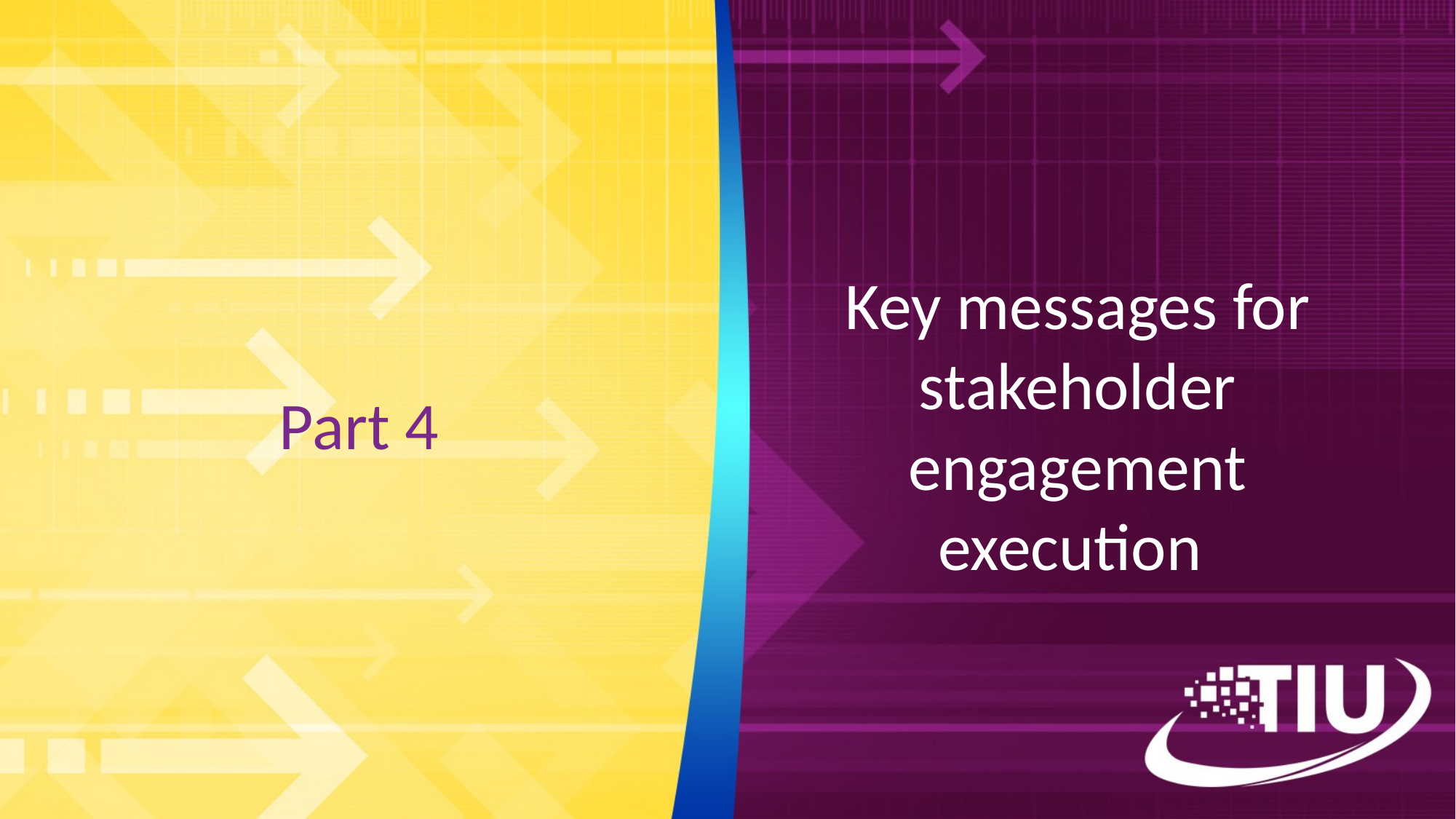

# Part 4
Key messages for stakeholder engagement execution